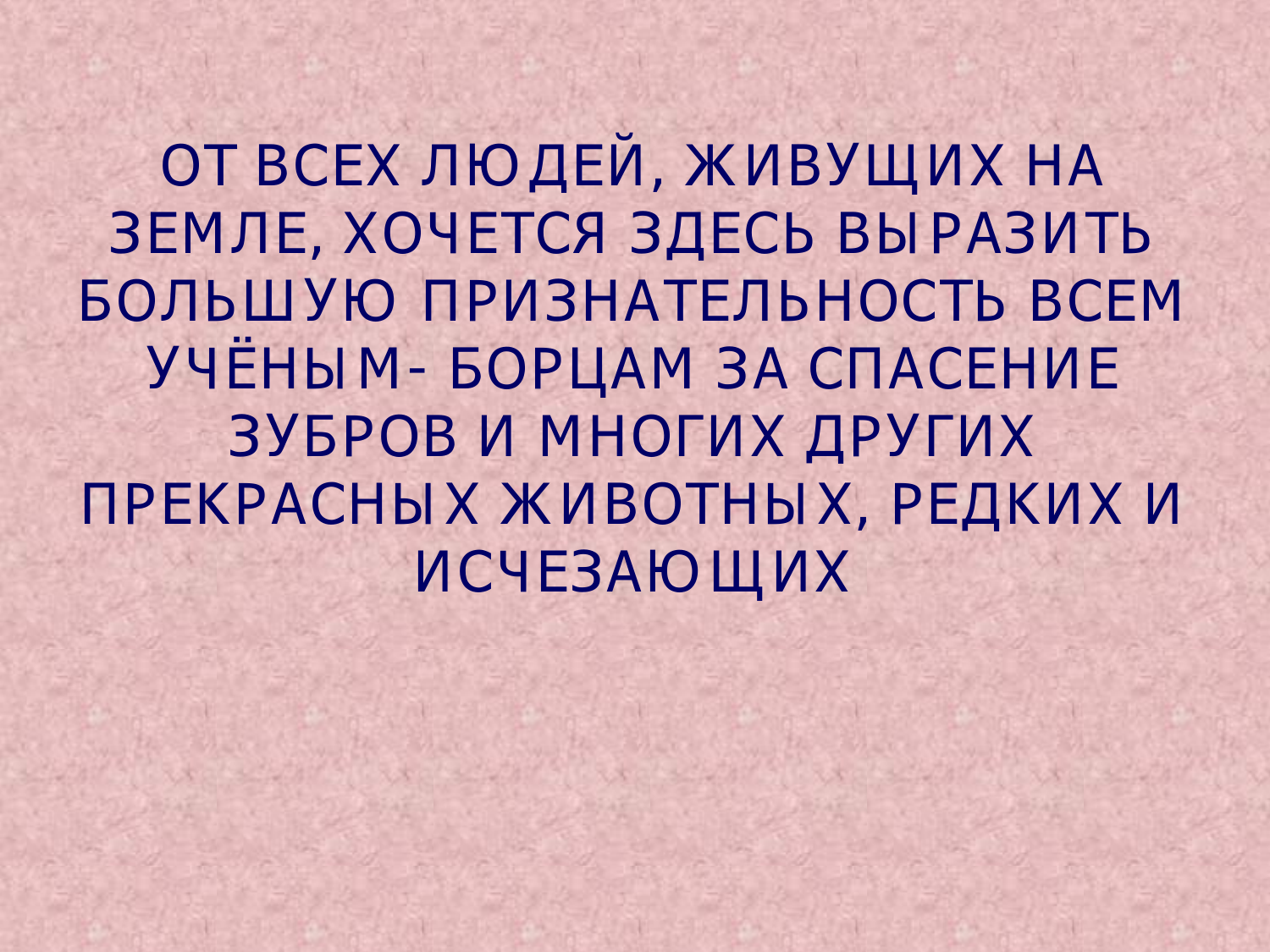

От всех людей, живущих на Земле, хочется здесь выразить большую признательность всем учёным- борцам за спасение зубров и многих других прекрасных животных, редких и исчезающих